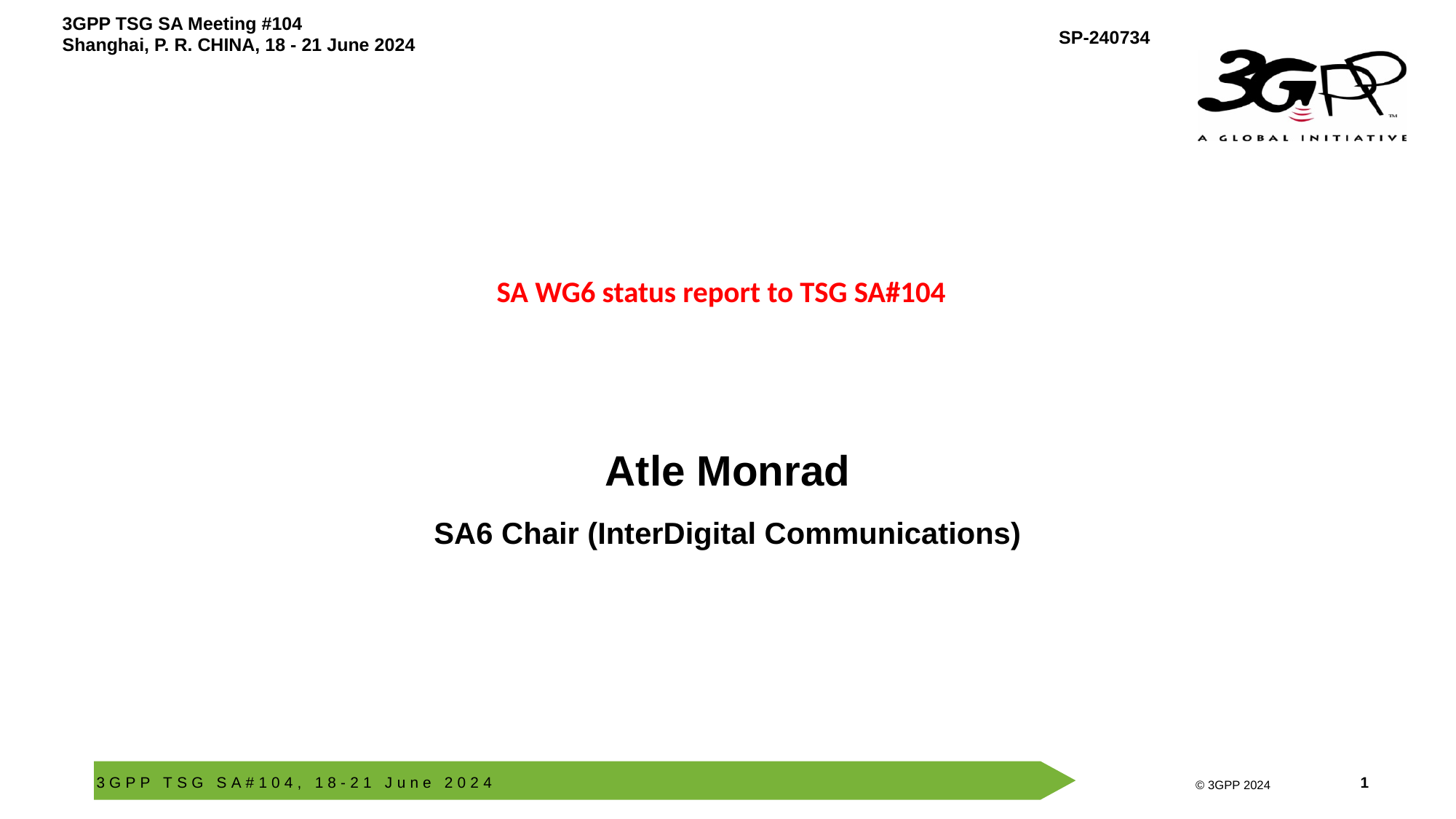

# SA WG6 status report to TSG SA#104
Atle Monrad

SA6 Chair (InterDigital Communications)